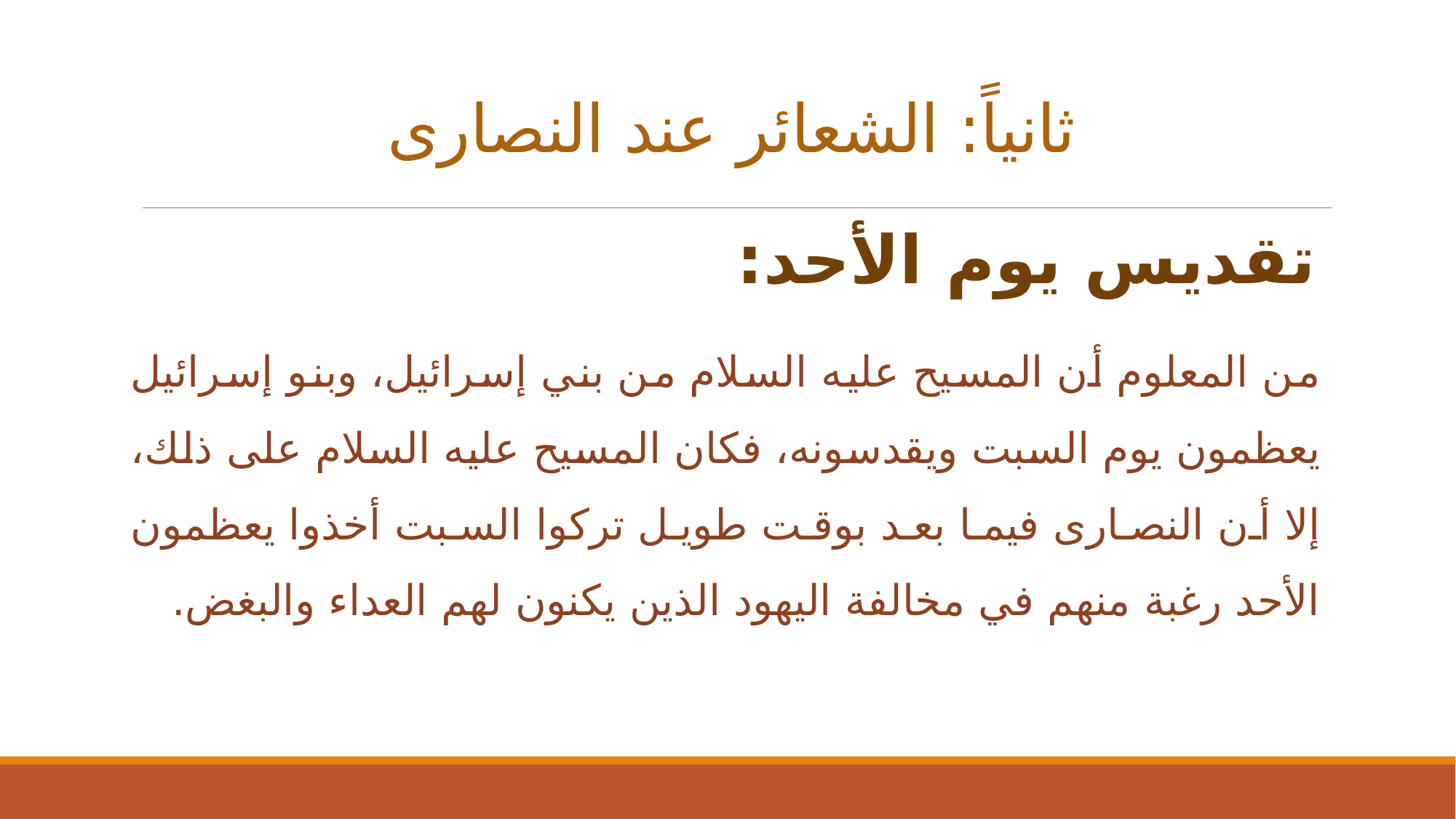

ثانياً: الشعائر عند النصارى
تقديس يوم الأحد:
من المعلوم أن المسيح عليه السلام من بني إسرائيل، وبنو إسرائيل يعظمون يوم السبت ويقدسونه، فكان المسيح عليه السلام على ذلك، إلا أن النصارى فيما بعد بوقت طويل تركوا السبت أخذوا يعظمون الأحد رغبة منهم في مخالفة اليهود الذين يكنون لهم العداء والبغض.